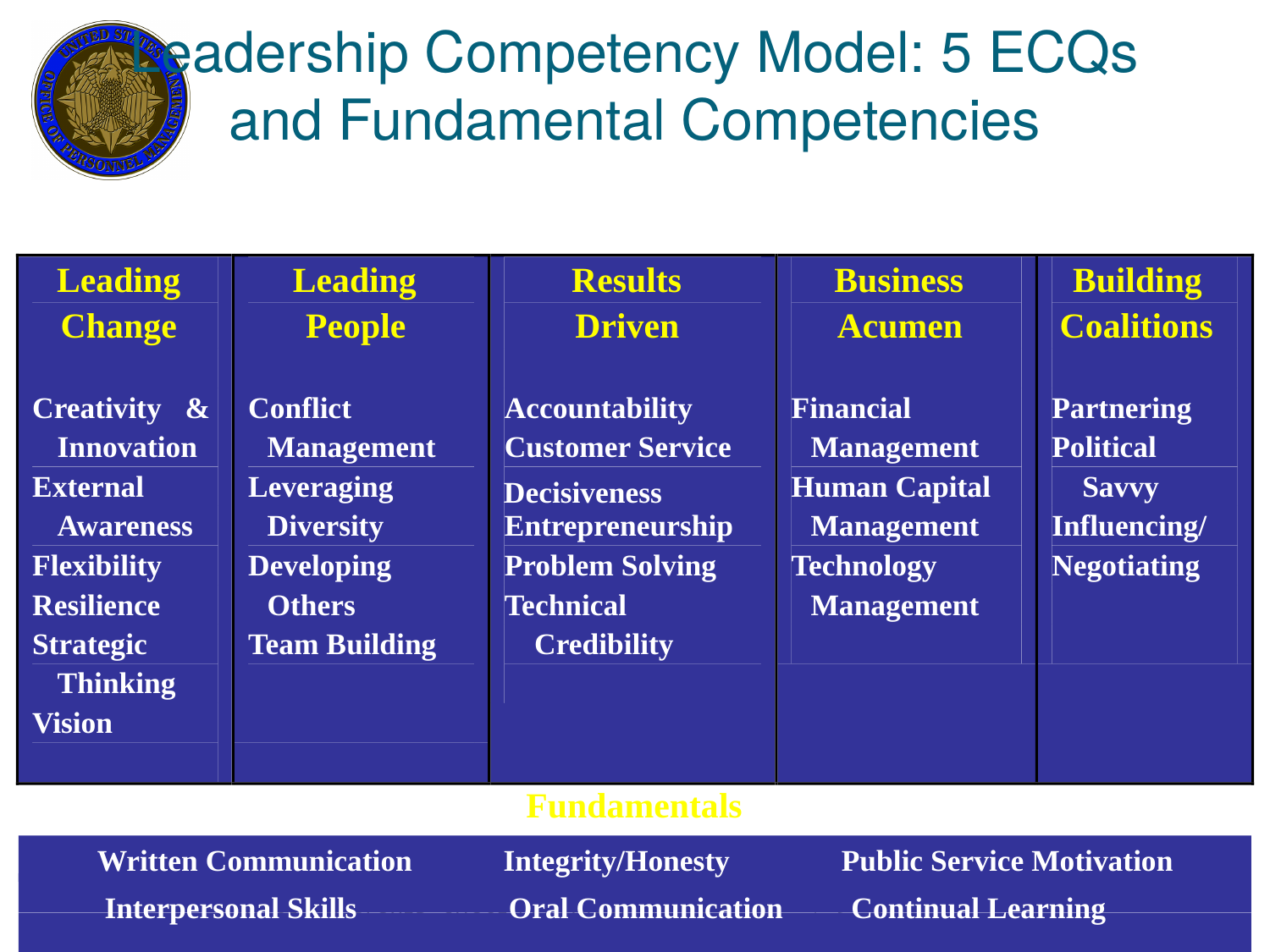

# Leadership Competency Model: 5 ECQs and Fundamental Competencies

Leading
Leading
Results
Business
Building

Change

People

Driven

Acumen

Coalitions

Creativity
&

Conflict
Accountability

Financial
Partnering

Innovation

Management

Customer Service

Management

Political

External
Leveraging

Human Capital
Savvy

Decisiveness

Awareness

Diversity

Entrepreneurship

Management

Influencing/

Flexibility

Developing
Problem Solving

Technology
Negotiating

Resilience

Others

Technical
Management

Strategic
Team Building

Credibility

Thinking

Vision

Fundamentals

Interpersonal Skills                    Oral Communication         Continual Learning

Written Communication            Integrity/Honesty
Public Service Motivation